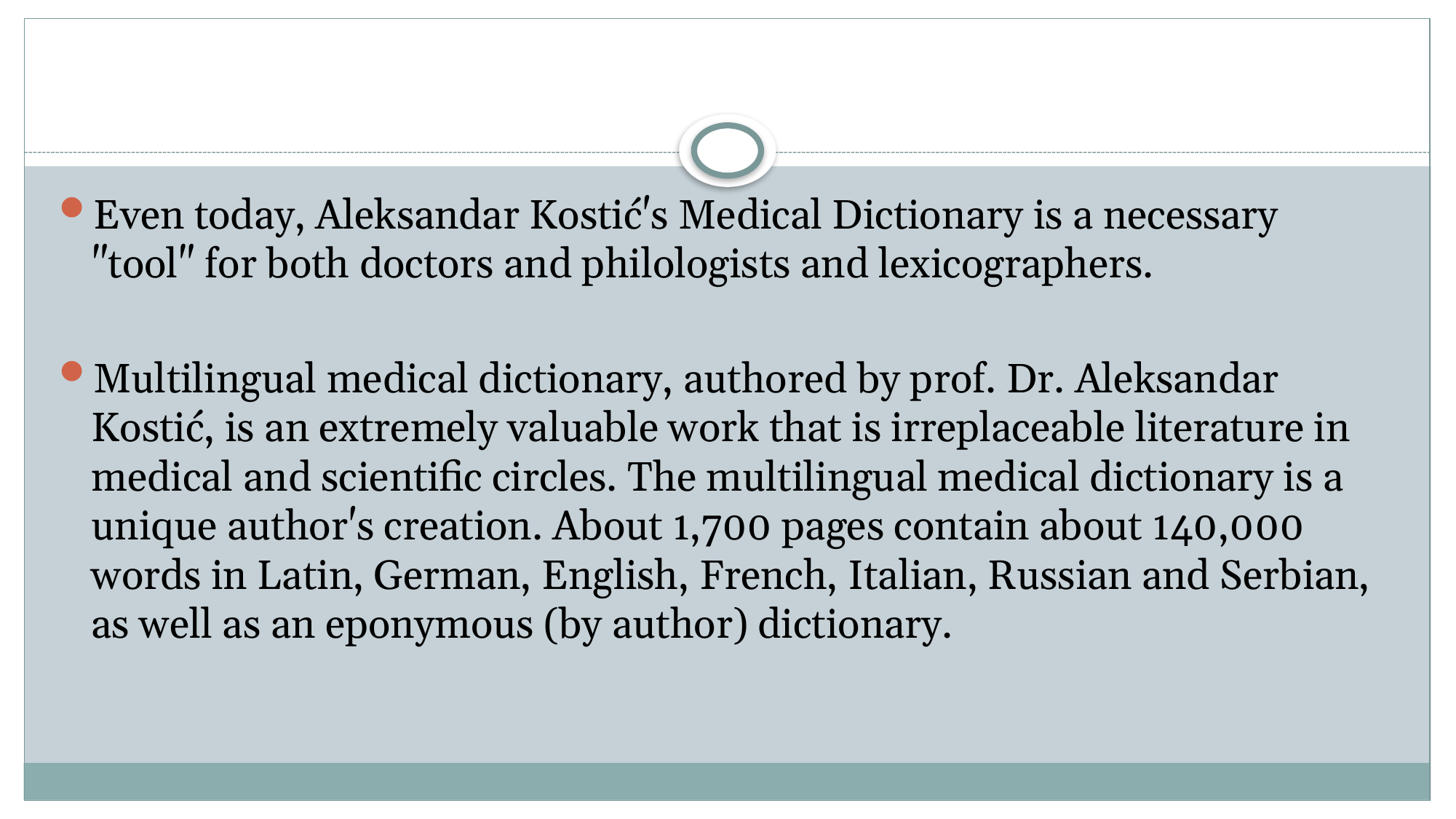

#
Even today, Aleksandar Kostić's Medical Dictionary is a necessary "tool" for both doctors and philologists and lexicographers.

Multilingual medical dictionary, authored by prof. Dr. Aleksandar Kostić, is an extremely valuable work that is irreplaceable literature in medical and scientific circles. The multilingual medical dictionary is a unique author's creation. About 1,700 pages contain about 140,000 words in Latin, German, English, French, Italian, Russian and Serbian, as well as an eponymous (by author) dictionary.